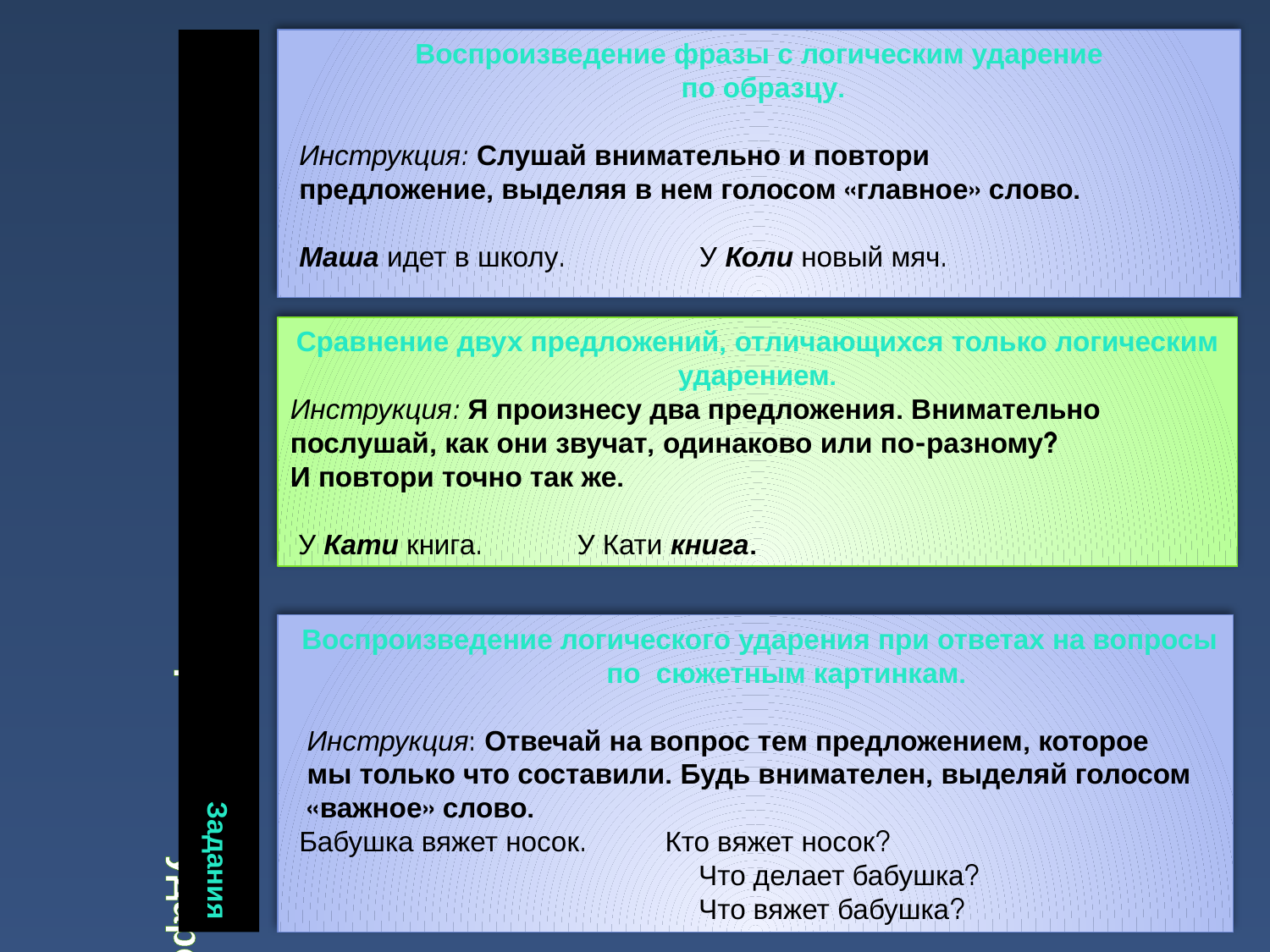

Задания
Воспроизведение фразы с логическим ударение
по образцу.

Инструкция: Слушай внимательно и повтори
предложение, выделяя в нем голосом «главное» слово.

Маша идет в школу.                 У Коли новый мяч.
# Воспроизведение логического ударения.
Сравнение двух предложений, отличающихся только логическим ударением.
Инструкция: Я произнесу два предложения. Внимательно послушай, как они звучат, одинаково или по-разному?
И повтори точно так же.

 У Кати книга.            У Кати книга.
Воспроизведение логического ударения при ответах на вопросы по  сюжетным картинкам.

 Инструкция: Отвечай на вопрос тем предложением, которое
 мы только что составили. Будь внимателен, выделяй голосом
 «важное» слово.
Бабушка вяжет носок.          Кто вяжет носок?
                                                   Что делает бабушка?
                                                   Что вяжет бабушка?